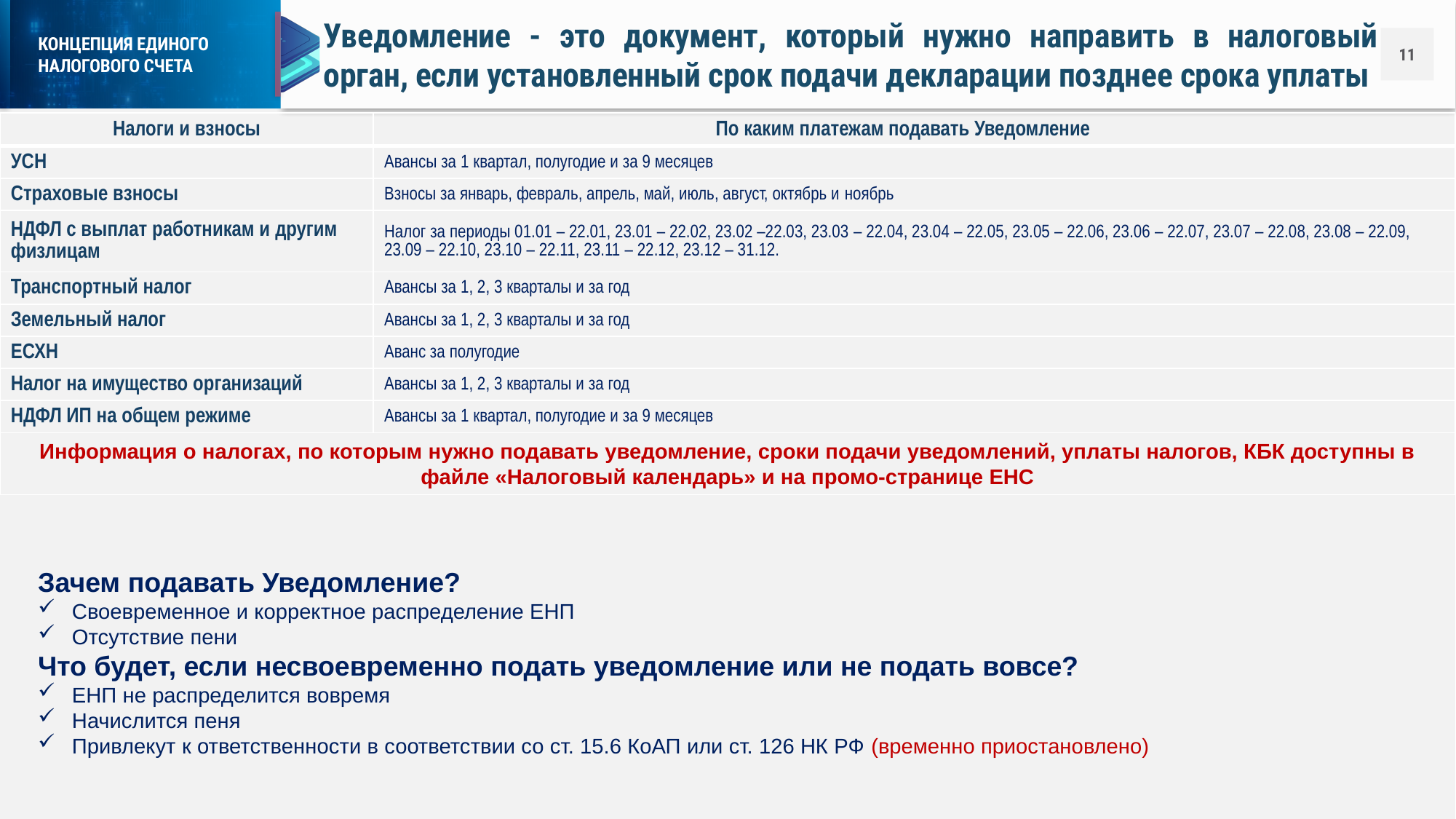

Уведомление - это документ, который нужно направить в налоговый орган, если установленный срок подачи декларации позднее срока уплаты
| Налоги и взносы | По каким платежам подавать Уведомление |
| --- | --- |
| УСН | Авансы за 1 квартал, полугодие и за 9 месяцев |
| Страховые взносы | Взносы за январь, февраль, апрель, май, июль, август, октябрь и ноябрь |
| НДФЛ с выплат работникам и другим физлицам | Налог за периоды 01.01 – 22.01, 23.01 – 22.02, 23.02 –22.03, 23.03 – 22.04, 23.04 – 22.05, 23.05 – 22.06, 23.06 – 22.07, 23.07 – 22.08, 23.08 – 22.09, 23.09 – 22.10, 23.10 – 22.11, 23.11 – 22.12, 23.12 – 31.12. |
| Транспортный налог | Авансы за 1, 2, 3 кварталы и за год |
| Земельный налог | Авансы за 1, 2, 3 кварталы и за год |
| ЕСХН | Аванс за полугодие |
| Налог на имущество организаций | Авансы за 1, 2, 3 кварталы и за год |
| НДФЛ ИП на общем режиме | Авансы за 1 квартал, полугодие и за 9 месяцев |
| Информация о налогах, по которым нужно подавать уведомление, сроки подачи уведомлений, уплаты налогов, КБК доступны в файле «Налоговый календарь» и на промо-странице ЕНС |  |
Зачем подавать Уведомление?
Своевременное и корректное распределение ЕНП
Отсутствие пени
Что будет, если несвоевременно подать уведомление или не подать вовсе?
ЕНП не распределится вовремя
Начислится пеня
Привлекут к ответственности в соответствии со ст. 15.6 КоАП или ст. 126 НК РФ (временно приостановлено)